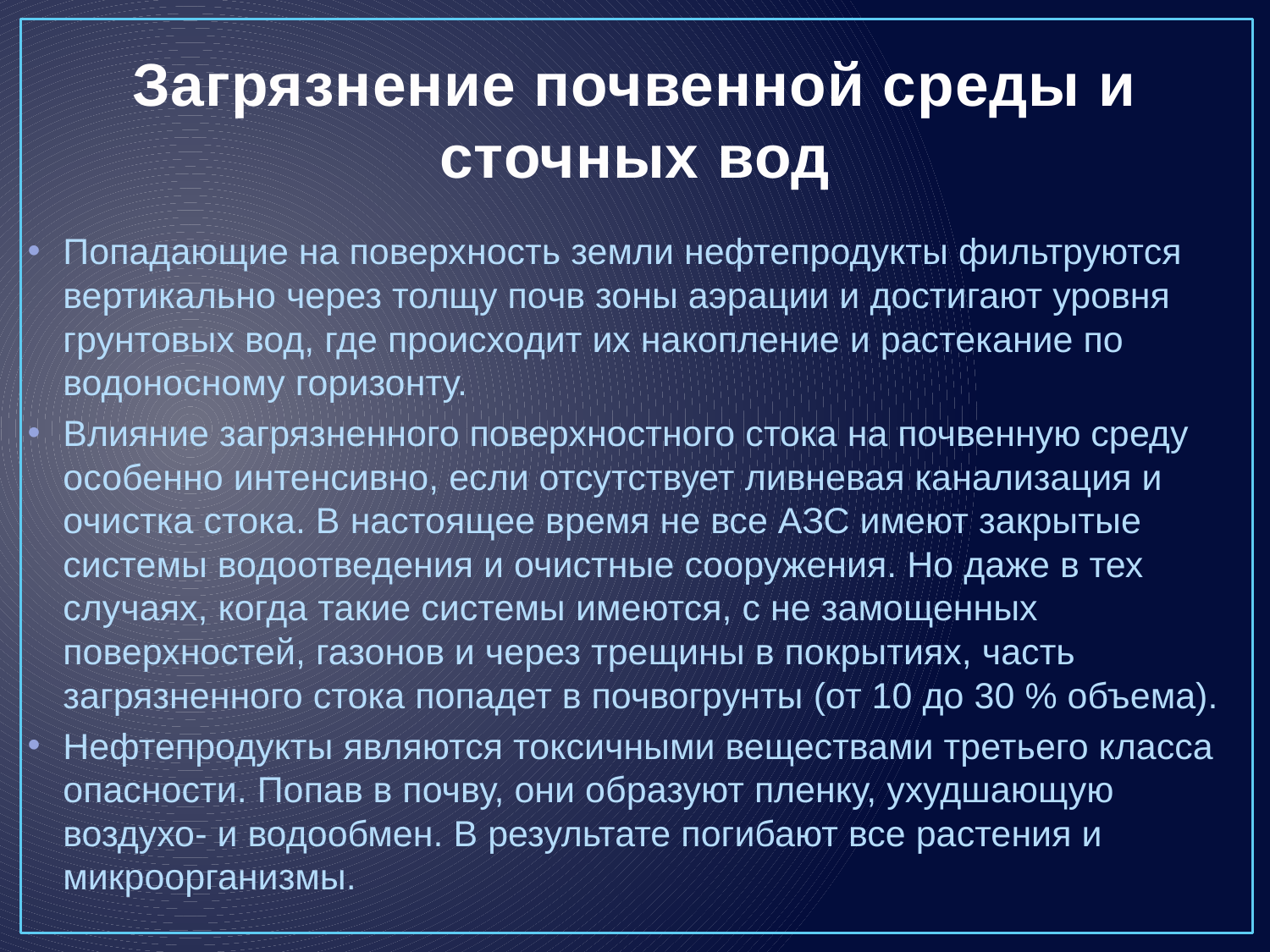

# Загрязнение почвенной среды и сточных вод
Попадающие на поверхность земли нефтепродукты фильтруются вертикально через толщу почв зоны аэрации и достигают уровня грунтовых вод, где происходит их накопление и растекание по водоносному горизонту.
Влияние загрязненного поверхностного стока на почвенную среду особенно интенсивно, если отсутствует ливневая канализация и очистка стока. В настоящее время не все АЗС имеют закрытые системы водоотведения и очистные сооружения. Но даже в тех случаях, когда такие системы имеются, с не замощенных поверхностей, газонов и через трещины в покрытиях, часть загрязненного стока попадет в почвогрунты (от 10 до 30 % объема).
Нефтепродукты являются токсичными веществами третьего класса опасности. Попав в почву, они образуют пленку, ухудшающую воздухо- и водообмен. В результате погибают все растения и микроорганизмы.